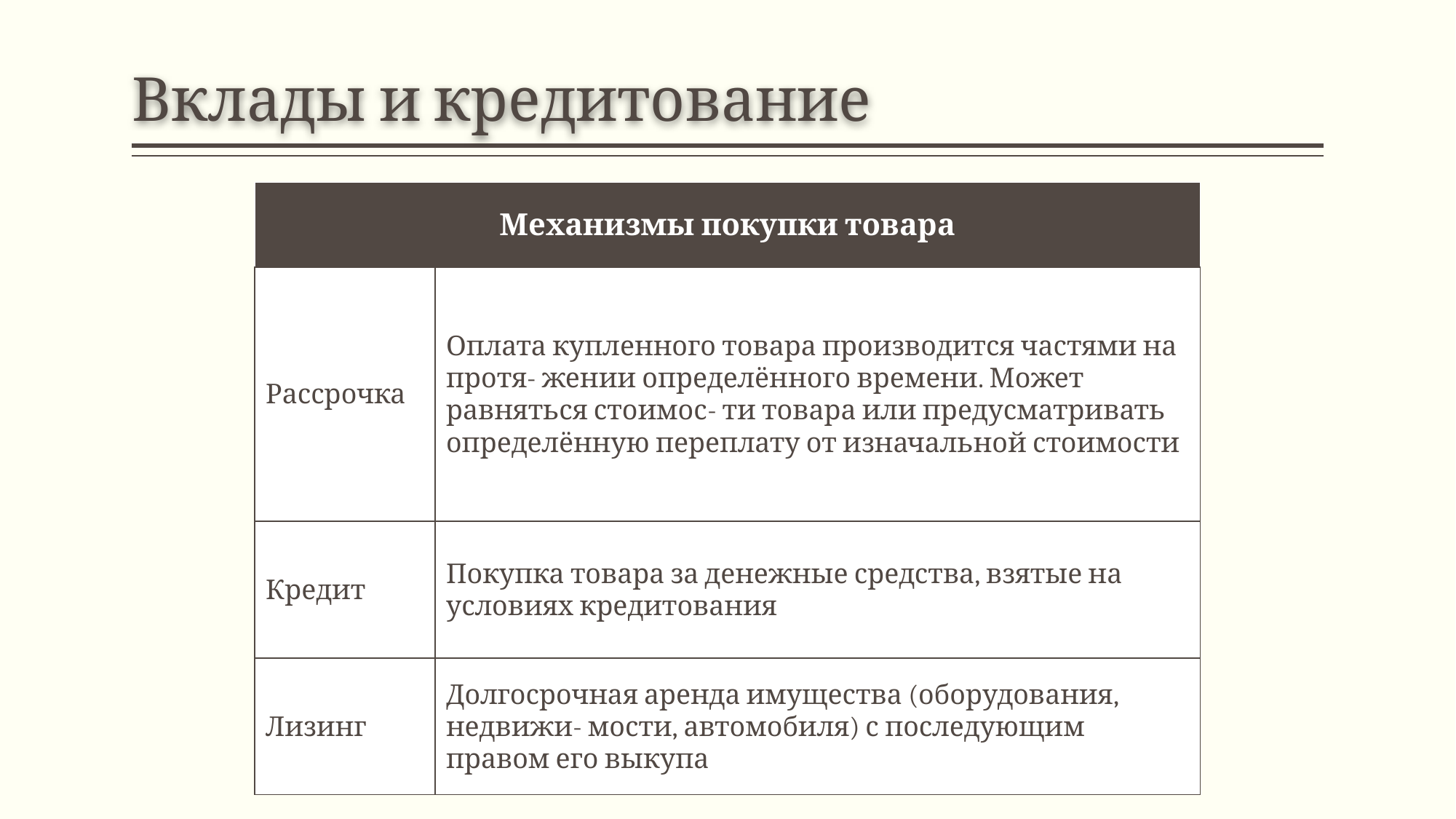

# Вклады и кредитование
| Механизмы покупки товара |  |
| --- | --- |
| Рассрочка | Оплата купленного товара производится частями на протя- жении определённого времени. Может равняться стоимос- ти товара или предусматривать определённую переплату от изначальной стоимости |
| Кредит | Покупка товара за денежные средства, взятые на условиях кредитования |
| Лизинг | Долгосрочная аренда имущества (оборудования, недвижи- мости, автомобиля) с последующим правом его выкупа |